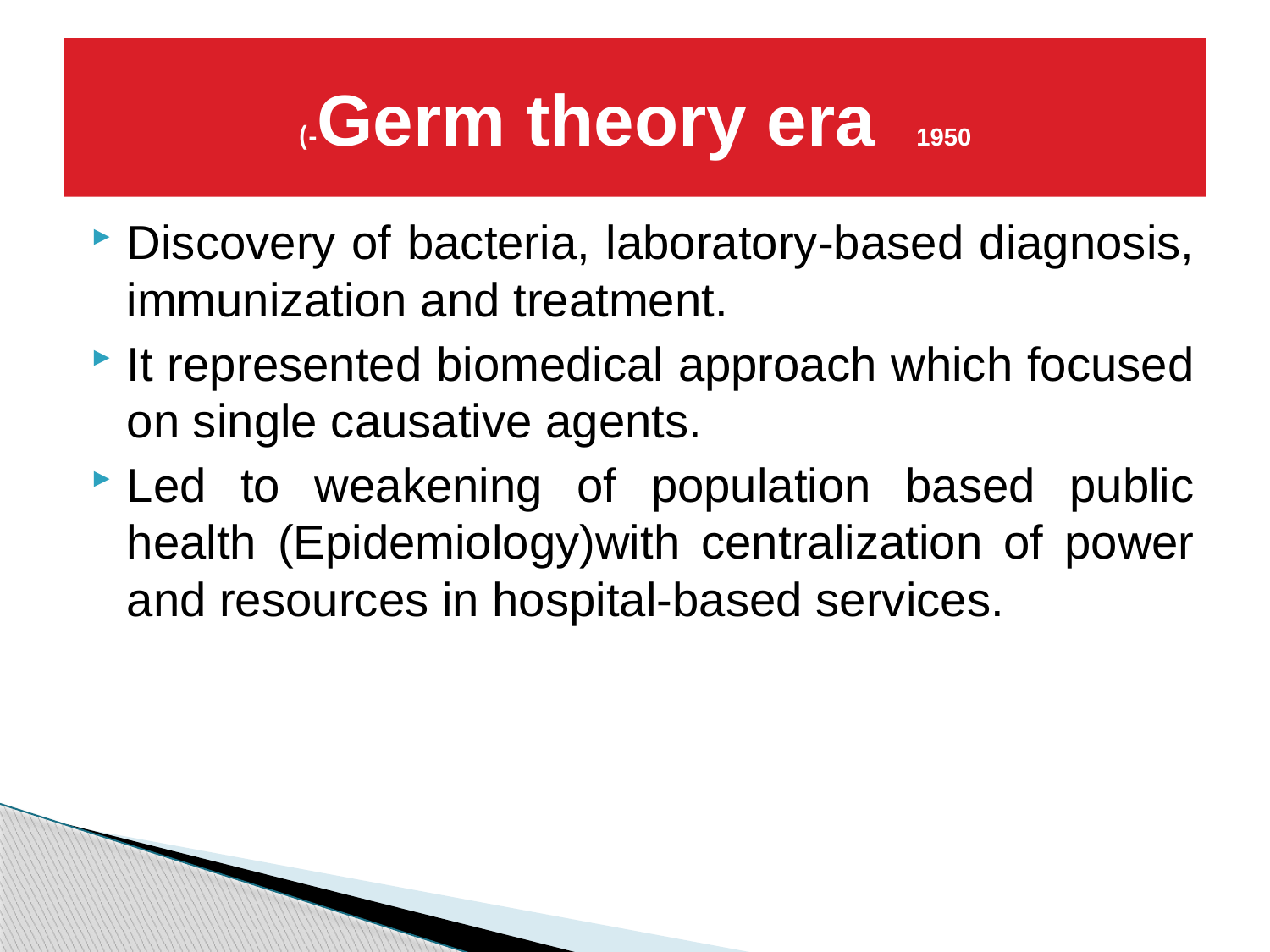

# Germ theory era  1950-)
Discovery of bacteria, laboratory-based diagnosis, immunization and treatment.
It represented biomedical approach which focused on single causative agents.
Led to weakening of population based public health (Epidemiology)with centralization of power and resources in hospital-based services.